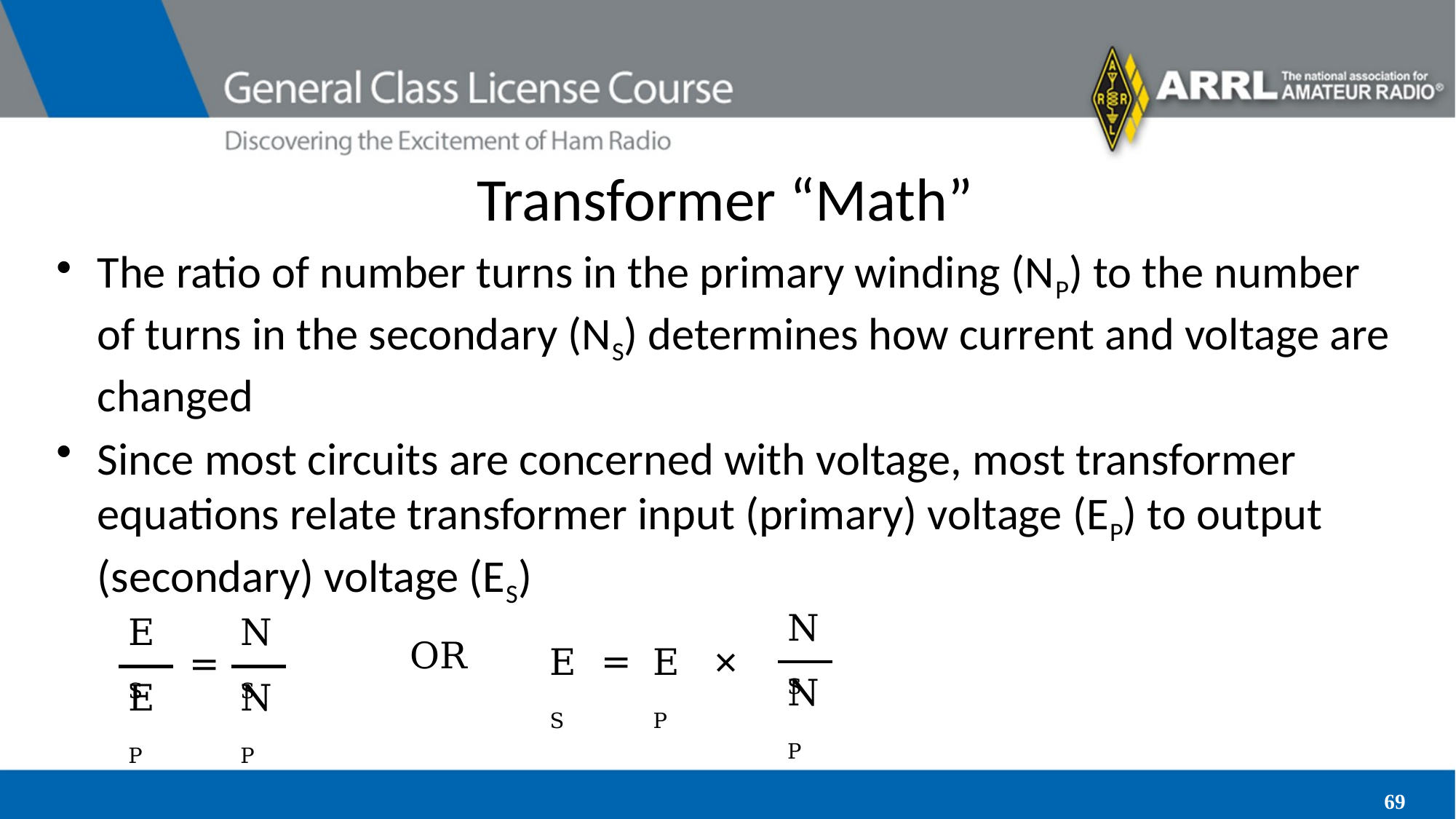

# Transformer “Math”
The ratio of number turns in the primary winding (NP) to the number of turns in the secondary (NS) determines how current and voltage are changed
Since most circuits are concerned with voltage, most transformer equations relate transformer input (primary) voltage (EP) to output (secondary) voltage (ES)

NS
ES
NS
OR
=
×
ES
EP
=
NP
EP
NP